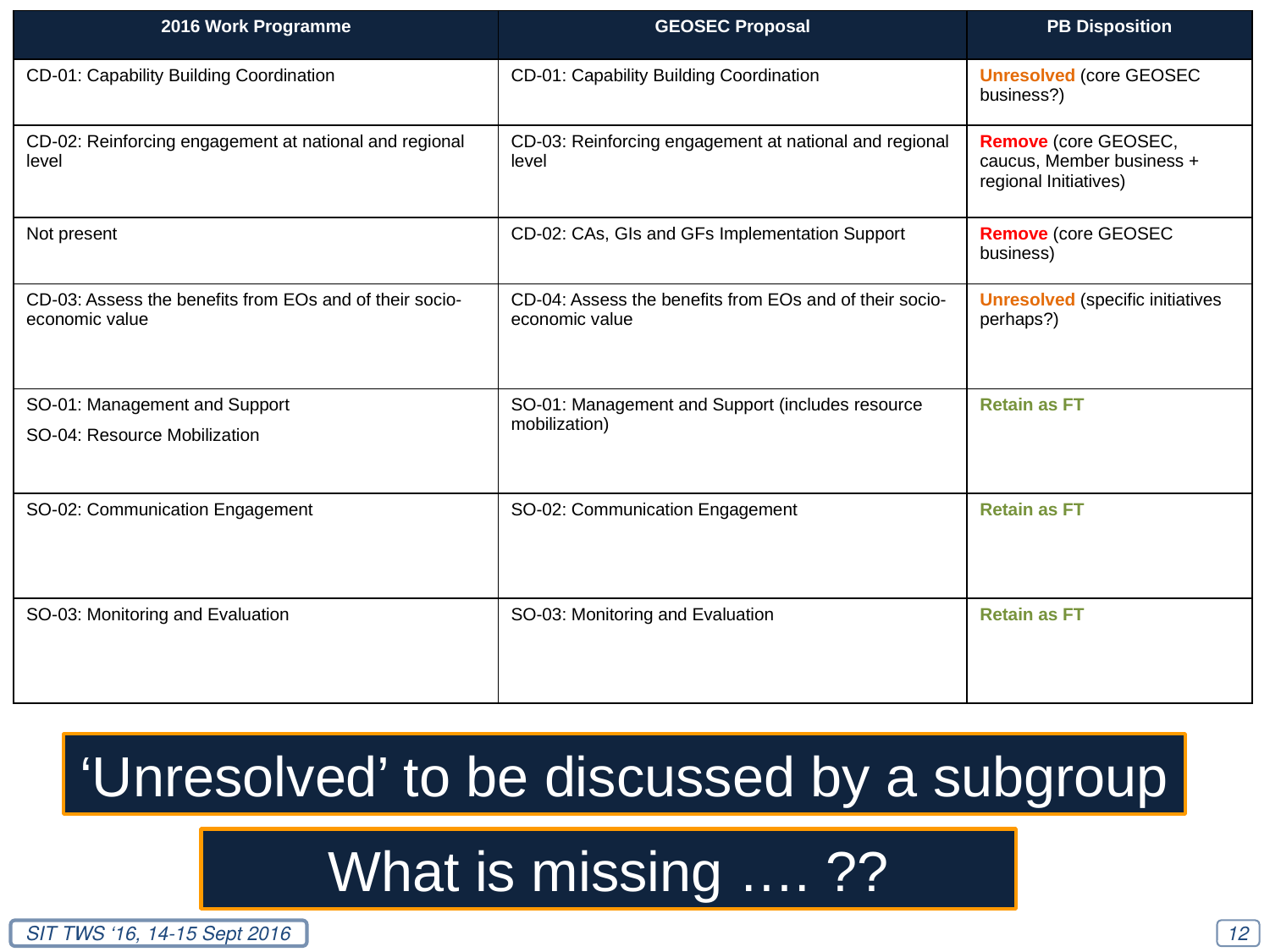

| 2016 Work Programme | GEOSEC Proposal | PB Disposition |
| --- | --- | --- |
| CD-01: Capability Building Coordination | CD-01: Capability Building Coordination | Unresolved (core GEOSEC business?) |
| CD-02: Reinforcing engagement at national and regional level | CD-03: Reinforcing engagement at national and regional level | Remove (core GEOSEC, caucus, Member business + regional Initiatives) |
| Not present | CD-02: CAs, GIs and GFs Implementation Support | Remove (core GEOSEC business) |
| CD-03: Assess the benefits from EOs and of their socio-economic value | CD-04: Assess the benefits from EOs and of their socio-economic value | Unresolved (specific initiatives perhaps?) |
| SO-01: Management and Support SO-04: Resource Mobilization | SO-01: Management and Support (includes resource mobilization) | Retain as FT |
| SO-02: Communication Engagement | SO-02: Communication Engagement | Retain as FT |
| SO-03: Monitoring and Evaluation | SO-03: Monitoring and Evaluation | Retain as FT |
‘Unresolved’ to be discussed by a subgroup
What is missing …. ??
12